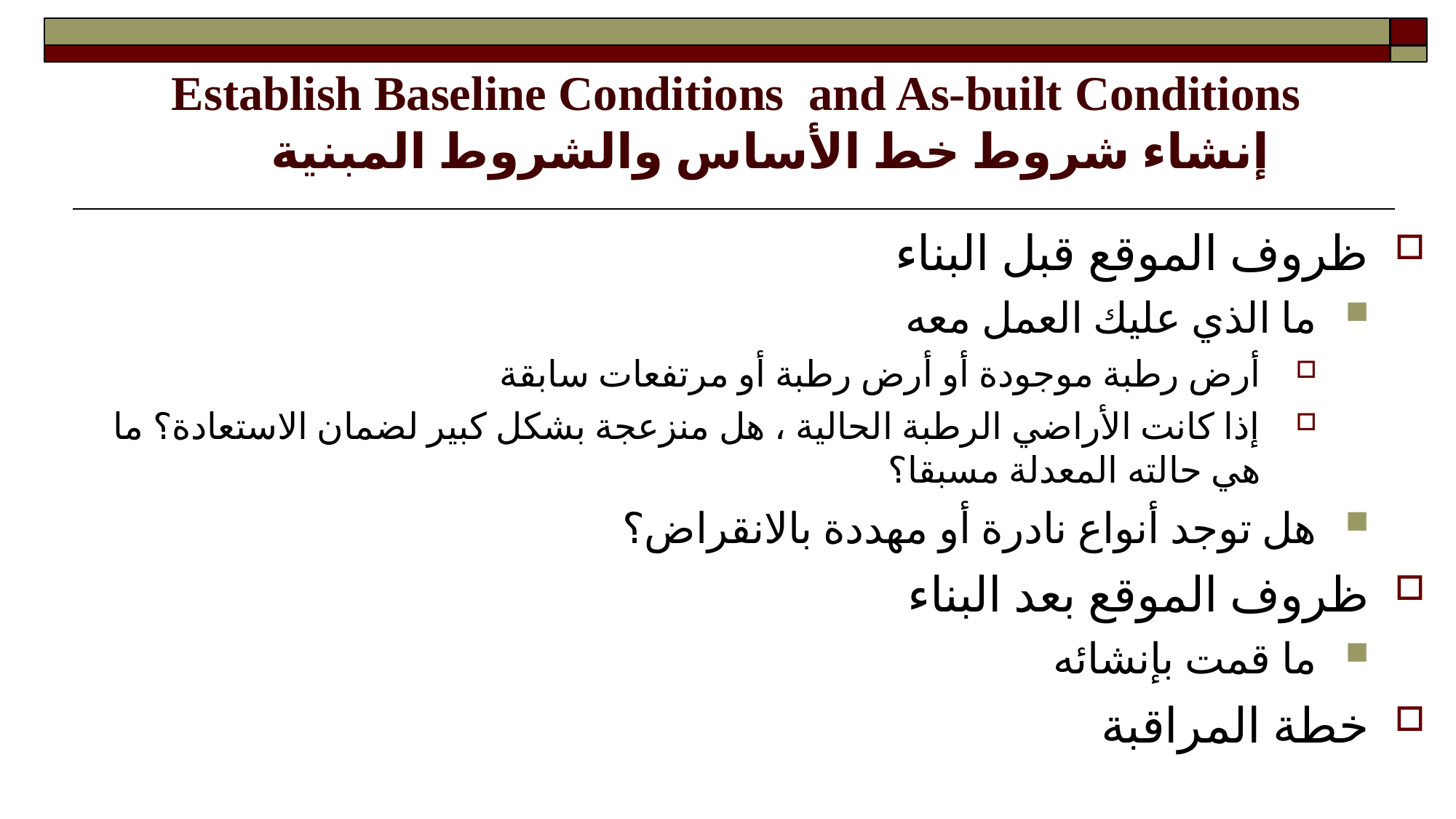

# Establish Baseline Conditions  and As-built Conditions إنشاء شروط خط الأساس والشروط المبنية
ظروف الموقع قبل البناء
ما الذي عليك العمل معه
أرض رطبة موجودة أو أرض رطبة أو مرتفعات سابقة
إذا كانت الأراضي الرطبة الحالية ، هل منزعجة بشكل كبير لضمان الاستعادة؟ ما هي حالته المعدلة مسبقا؟
هل توجد أنواع نادرة أو مهددة بالانقراض؟
ظروف الموقع بعد البناء
ما قمت بإنشائه
خطة المراقبة